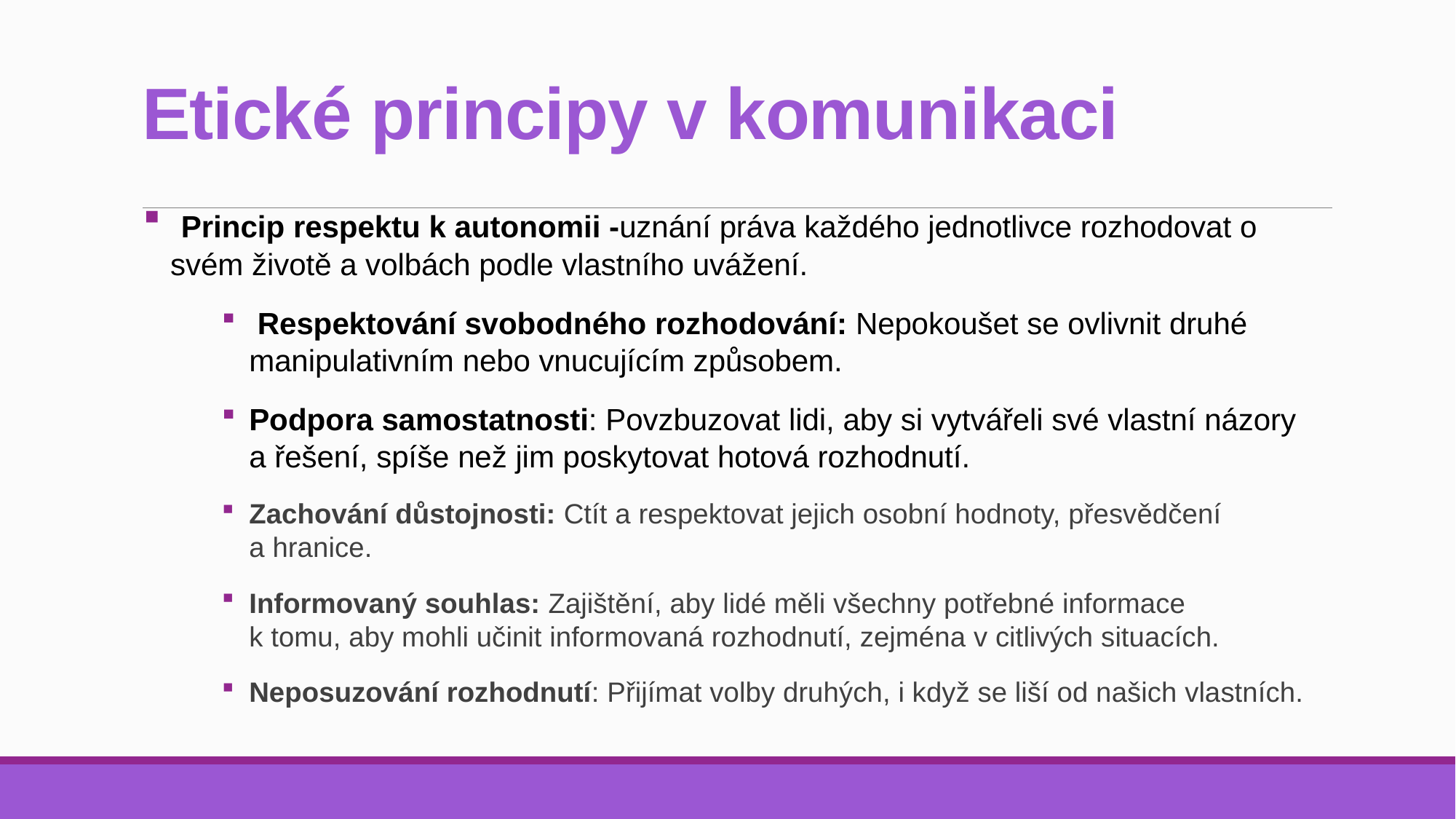

# Etické principy v komunikaci
 Princip respektu k autonomii -uznání práva každého jednotlivce rozhodovat o svém životě a volbách podle vlastního uvážení.
 Respektování svobodného rozhodování: Nepokoušet se ovlivnit druhé manipulativním nebo vnucujícím způsobem.
Podpora samostatnosti: Povzbuzovat lidi, aby si vytvářeli své vlastní názory
a řešení, spíše než jim poskytovat hotová rozhodnutí.
Zachování důstojnosti: Ctít a respektovat jejich osobní hodnoty, přesvědčení
a hranice.
Informovaný souhlas: Zajištění, aby lidé měli všechny potřebné informace
k tomu, aby mohli učinit informovaná rozhodnutí, zejména v citlivých situacích.
Neposuzování rozhodnutí: Přijímat volby druhých, i když se liší od našich vlastních.